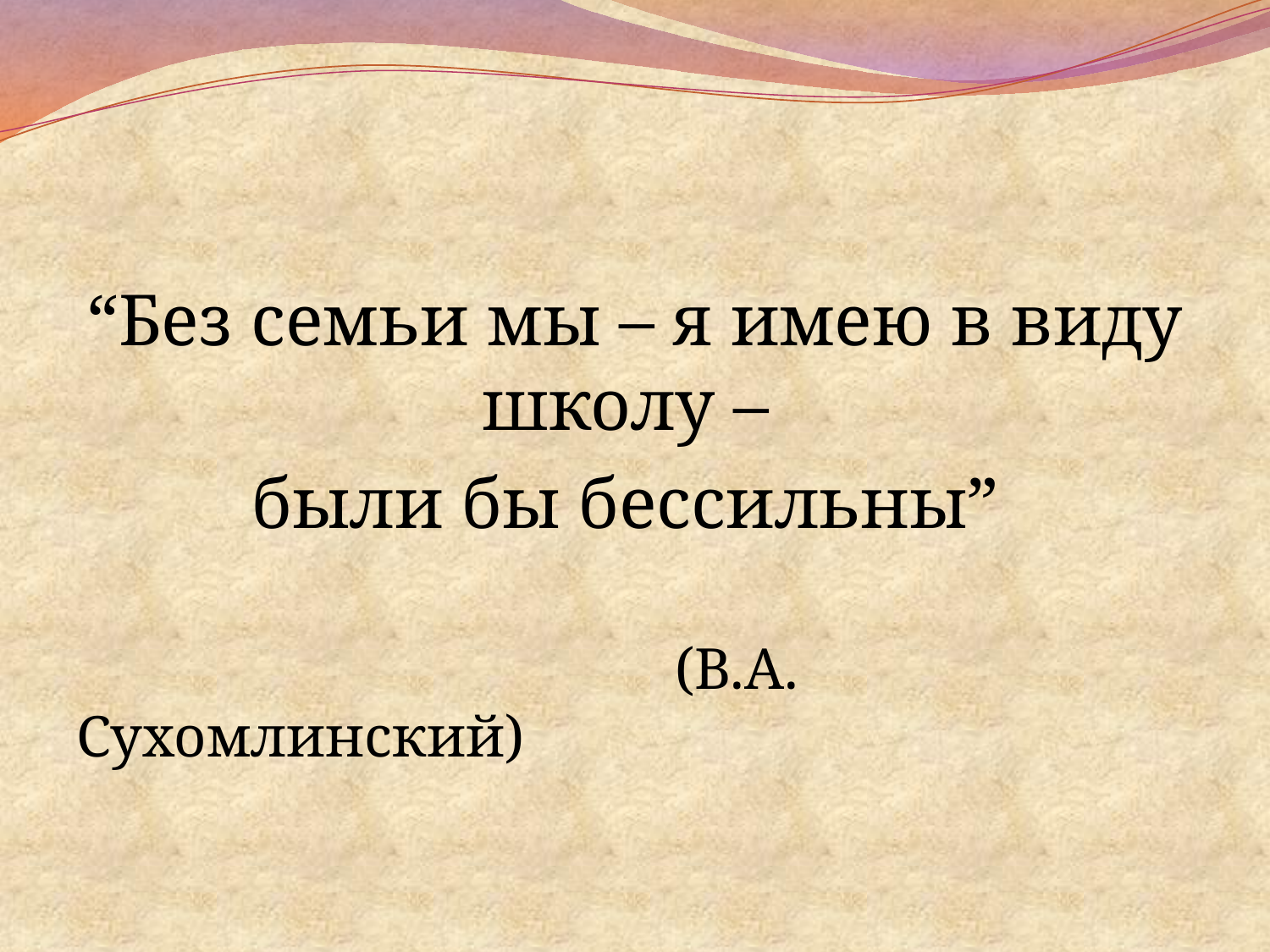

#
“Без семьи мы – я имею в виду школу –
были бы бессильны”

                                         (В.А. Сухомлинский)